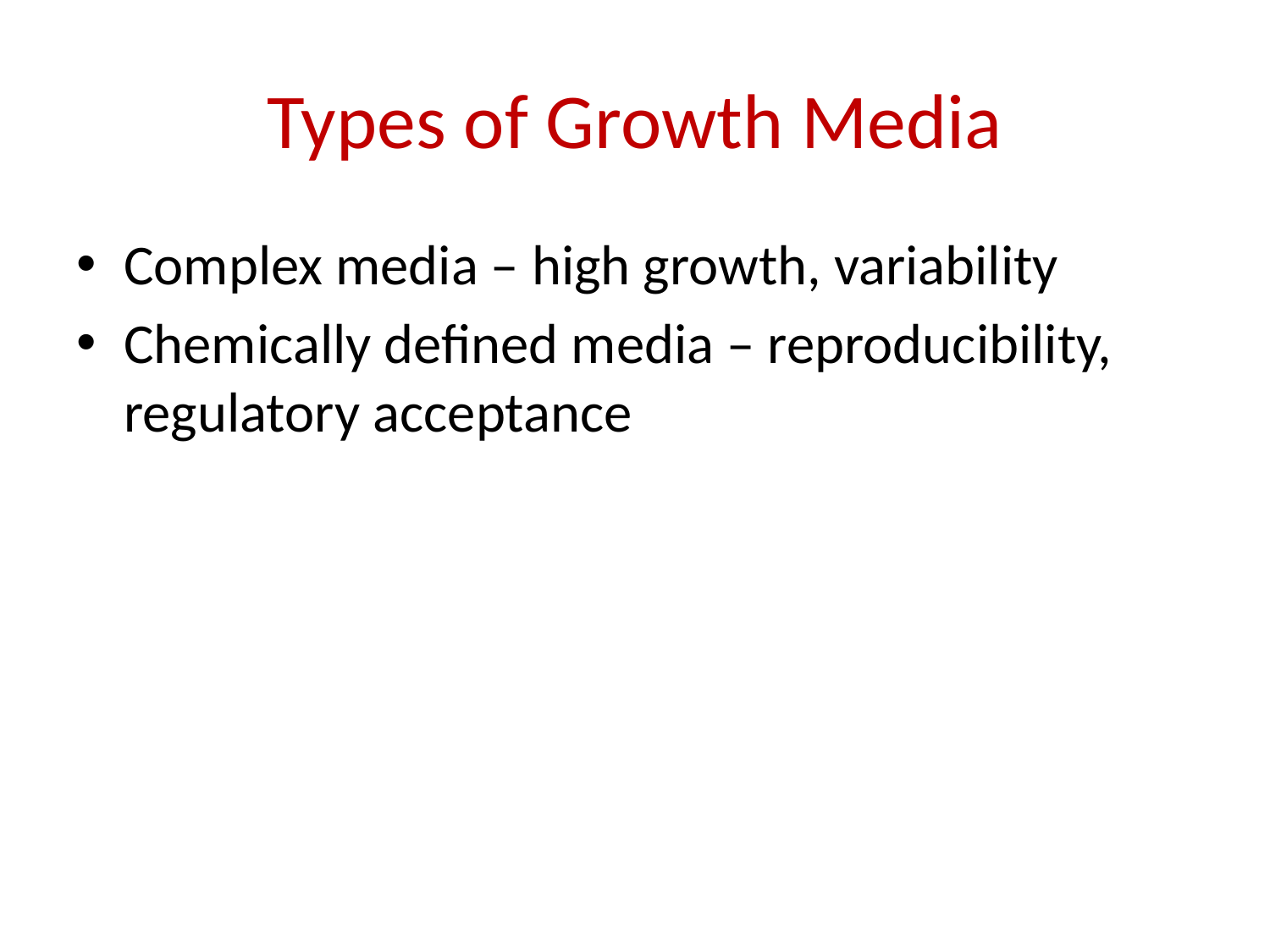

# Types of Growth Media
Complex media – high growth, variability
Chemically defined media – reproducibility, regulatory acceptance